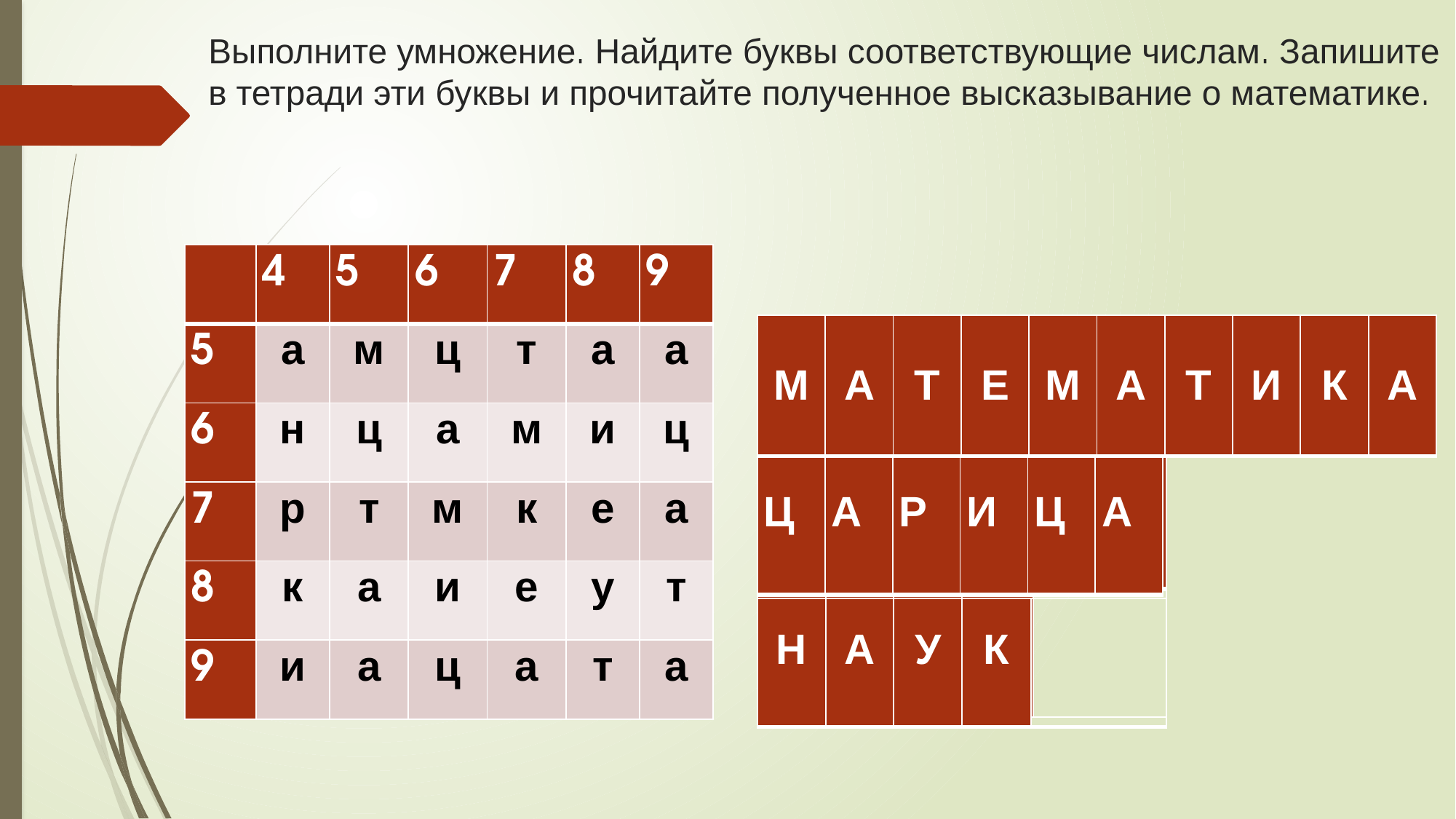

# Выполните умножение. Найдите буквы соответствующие числам. Запишите в тетради эти буквы и прочитайте полученное высказывание о математике.
|  | 4 | 5 | 6 | 7 | 8 | 9 |
| --- | --- | --- | --- | --- | --- | --- |
| 5 | а | м | ц | т | а | а |
| 6 | н | ц | а | м | и | ц |
| 7 | р | т | м | к | е | а |
| 8 | к | а | и | е | у | т |
| 9 | и | а | ц | а | т | а |
| 42 | 20 | 72 | 56 | 25 | 40 | 35 | 48 | 49 | 63 |
| --- | --- | --- | --- | --- | --- | --- | --- | --- | --- |
| М | А | Т | Е | М | А | Т | И | К | А |
| --- | --- | --- | --- | --- | --- | --- | --- | --- | --- |

| 54 | 36 | 28 | 48 | 30 | 45 |
| --- | --- | --- | --- | --- | --- |
| 24 | 81 | 64 | 32 |  |  |
| Ц | А | Р | И | Ц | А |
| --- | --- | --- | --- | --- | --- |
| Н | А | У | К |  |
| --- | --- | --- | --- | --- |